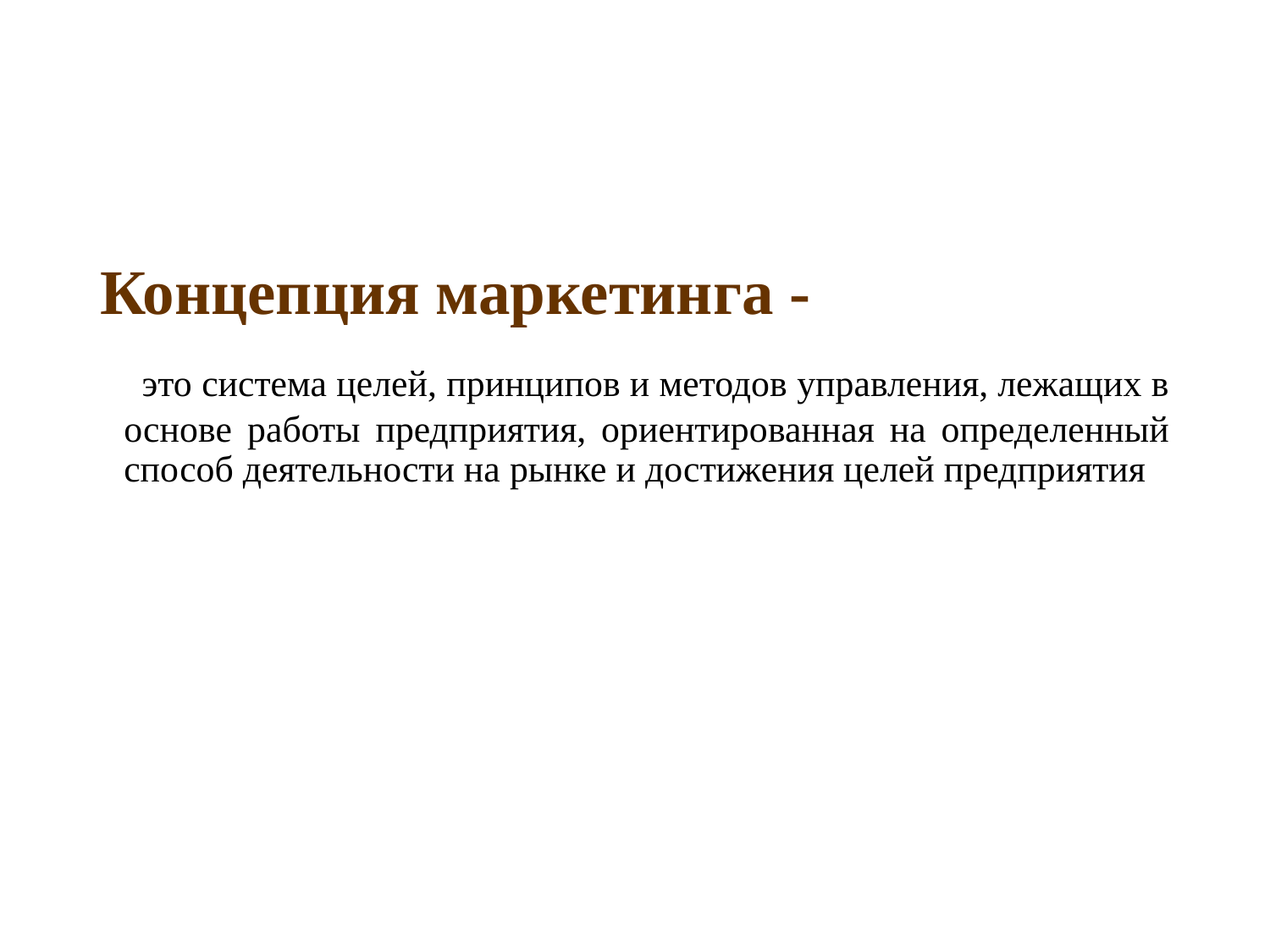

Концепция маркетинга -
   это система целей, принципов и методов управления, лежащих в основе работы предприятия, ориентированная на определенный способ деятельности на рынке и достижения целей предприятия